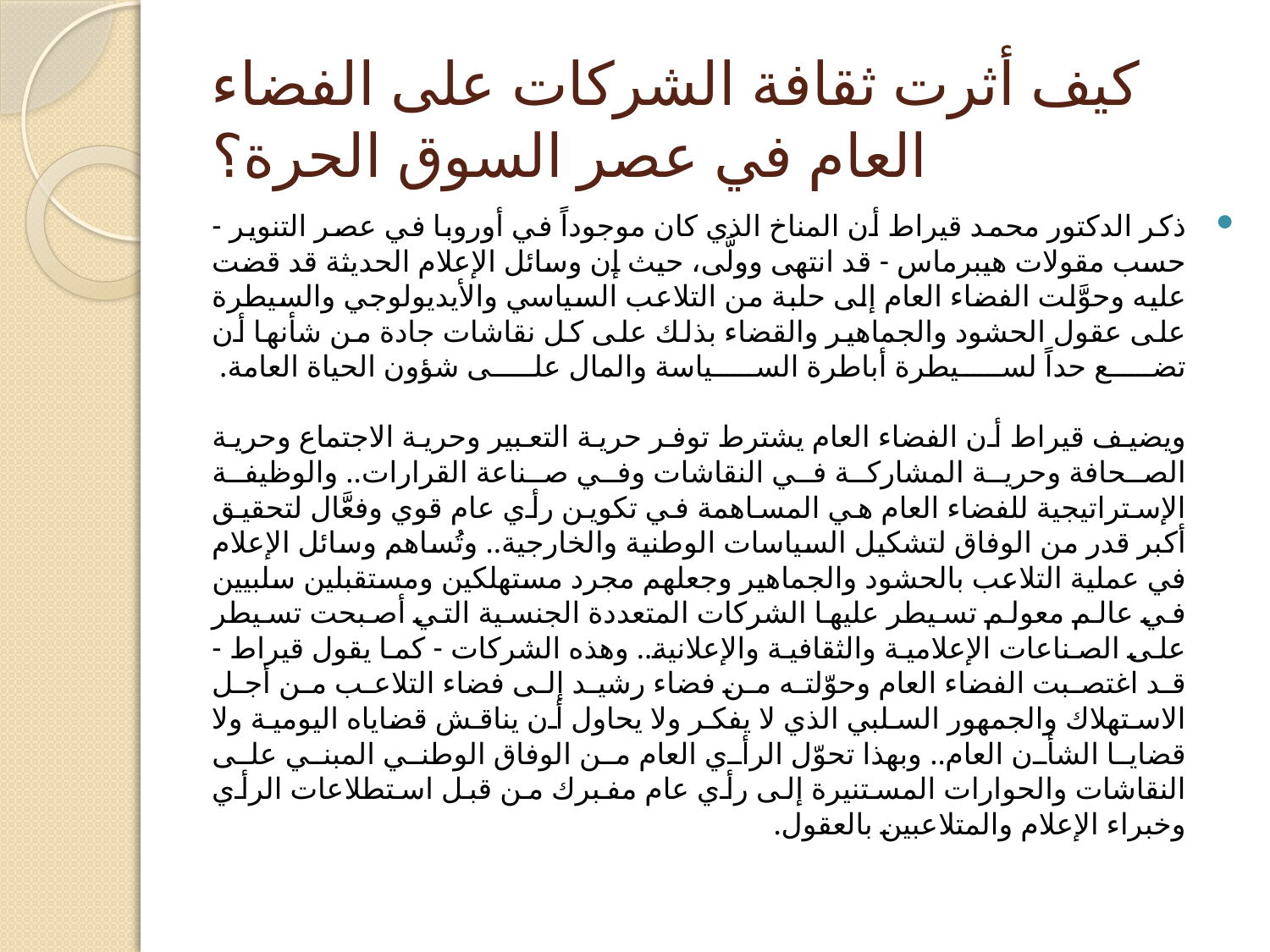

# كيف أثرت ثقافة الشركات على الفضاء العام في عصر السوق الحرة؟
ذكر الدكتور محمد قيراط أن المناخ الذي كان موجوداً في أوروبا في عصر التنوير - حسب مقولات هيبرماس - قد انتهى وولَّى، حيث إن وسائل الإعلام الحديثة قد قضت عليه وحوَّلت الفضاء العام إلى حلبة من التلاعب السياسي والأيديولوجي والسيطرة على عقول الحشود والجماهير والقضاء بذلك على كل نقاشات جادة من شأنها أن تضع حداً لسيطرة أباطرة السياسة والمال على شؤون الحياة العامة.
ويضيف قيراط أن الفضاء العام يشترط توفر حرية التعبير وحرية الاجتماع وحرية الصحافة وحرية المشاركة في النقاشات وفي صناعة القرارات.. والوظيفة الإستراتيجية للفضاء العام هي المساهمة في تكوين رأي عام قوي وفعَّال لتحقيق أكبر قدر من الوفاق لتشكيل السياسات الوطنية والخارجية.. وتُساهم وسائل الإعلام في عملية التلاعب بالحشود والجماهير وجعلهم مجرد مستهلكين ومستقبلين سلبيين في عالم معولم تسيطر عليها الشركات المتعددة الجنسية التي أصبحت تسيطر على الصناعات الإعلامية والثقافية والإعلانية.. وهذه الشركات - كما يقول قيراط - قد اغتصبت الفضاء العام وحوّلته من فضاء رشيد إلى فضاء التلاعب من أجل الاستهلاك والجمهور السلبي الذي لا يفكر ولا يحاول أن يناقش قضاياه اليومية ولا قضايا الشأن العام.. وبهذا تحوّل الرأي العام من الوفاق الوطني المبني على النقاشات والحوارات المستنيرة إلى رأي عام مفبرك من قبل استطلاعات الرأي وخبراء الإعلام والمتلاعبين بالعقول.